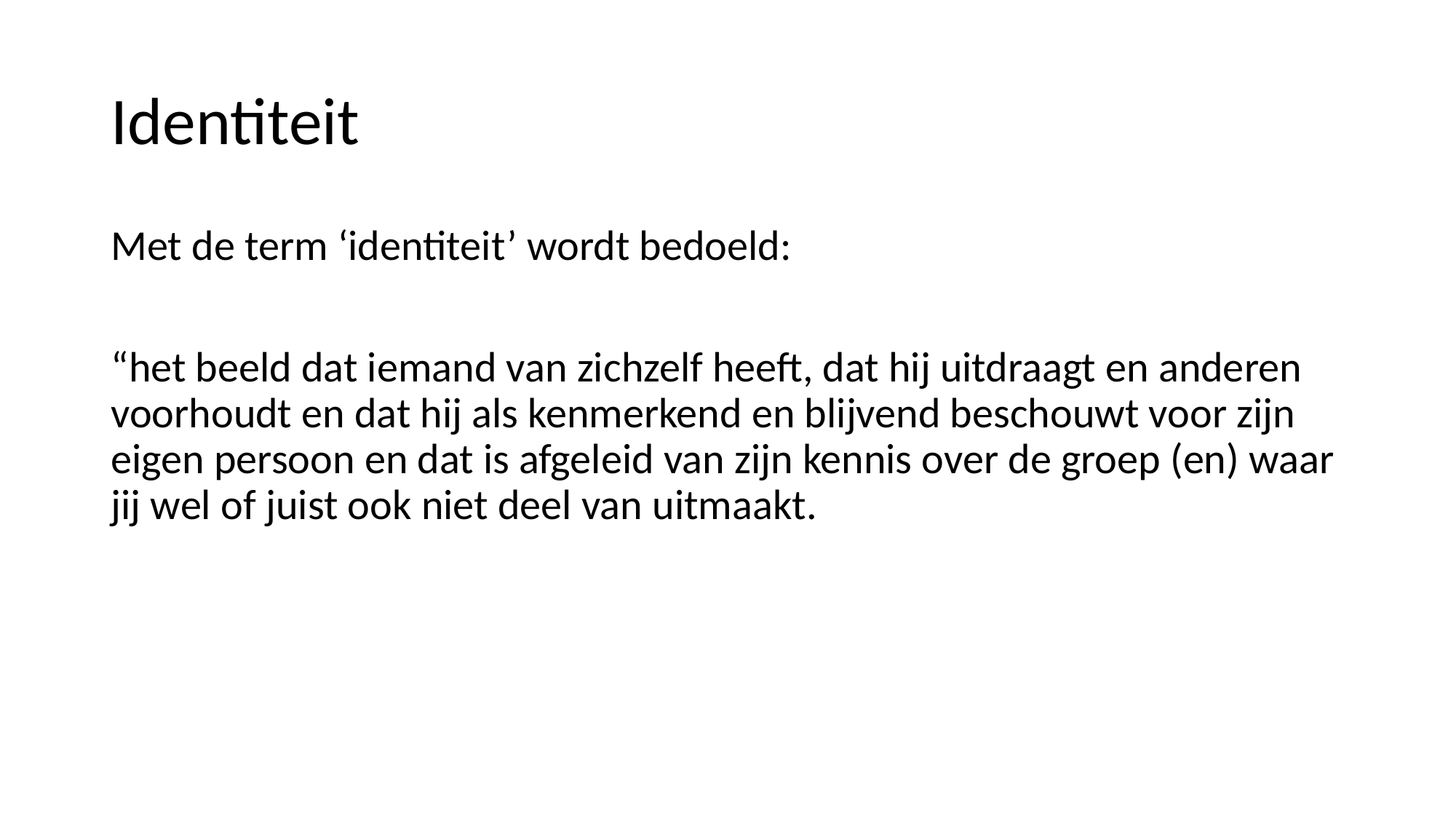

# Identiteit
Met de term ‘identiteit’ wordt bedoeld:

“het beeld dat iemand van zichzelf heeft, dat hij uitdraagt en anderen voorhoudt en dat hij als kenmerkend en blijvend beschouwt voor zijn eigen persoon en dat is afgeleid van zijn kennis over de groep (en) waar jij wel of juist ook niet deel van uitmaakt.